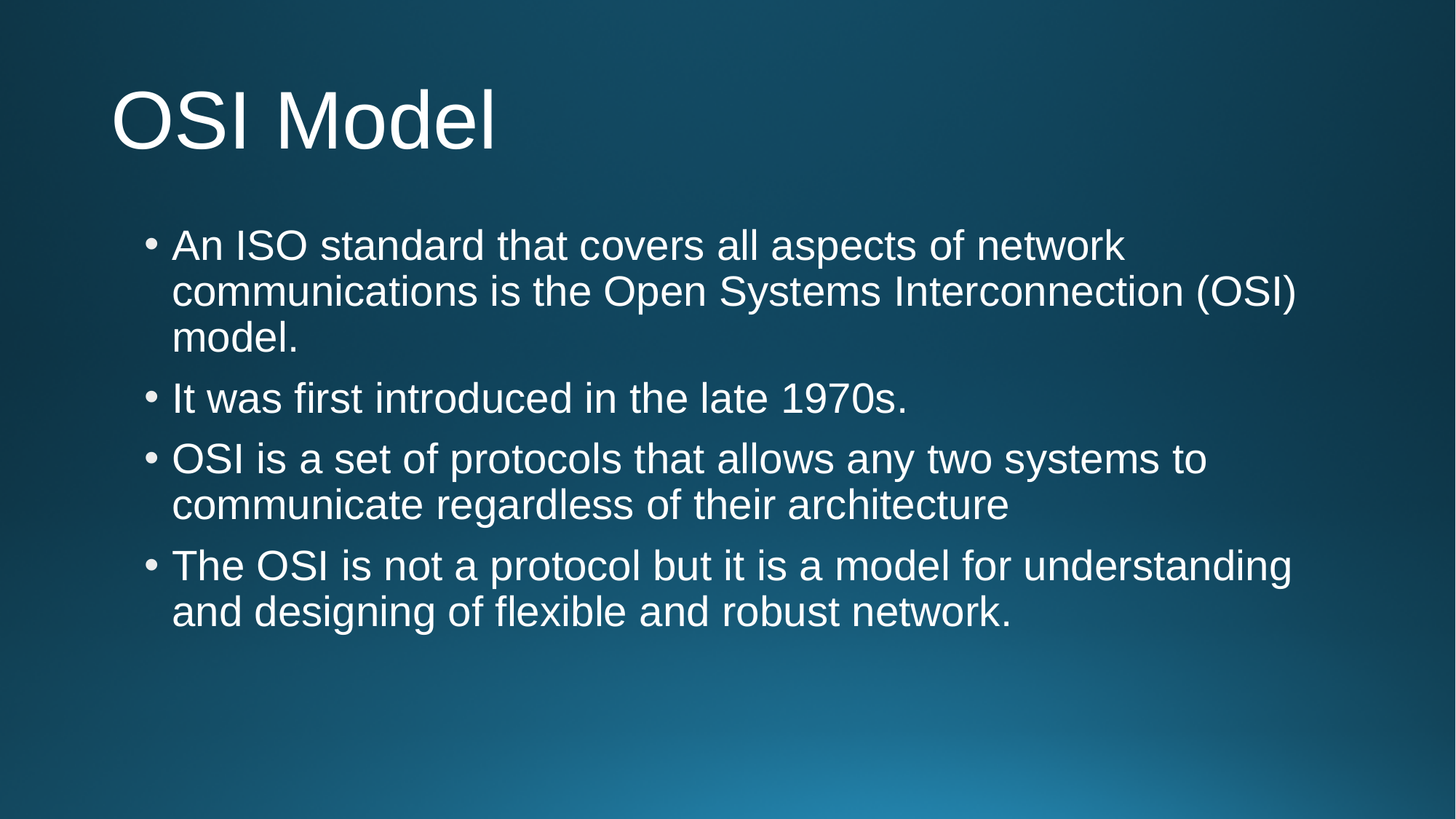

# OSI Model
An ISO standard that covers all aspects of network communications is the Open Systems Interconnection (OSI) model.
It was first introduced in the late 1970s.
OSI is a set of protocols that allows any two systems to communicate regardless of their architecture
The OSI is not a protocol but it is a model for understanding and designing of flexible and robust network.